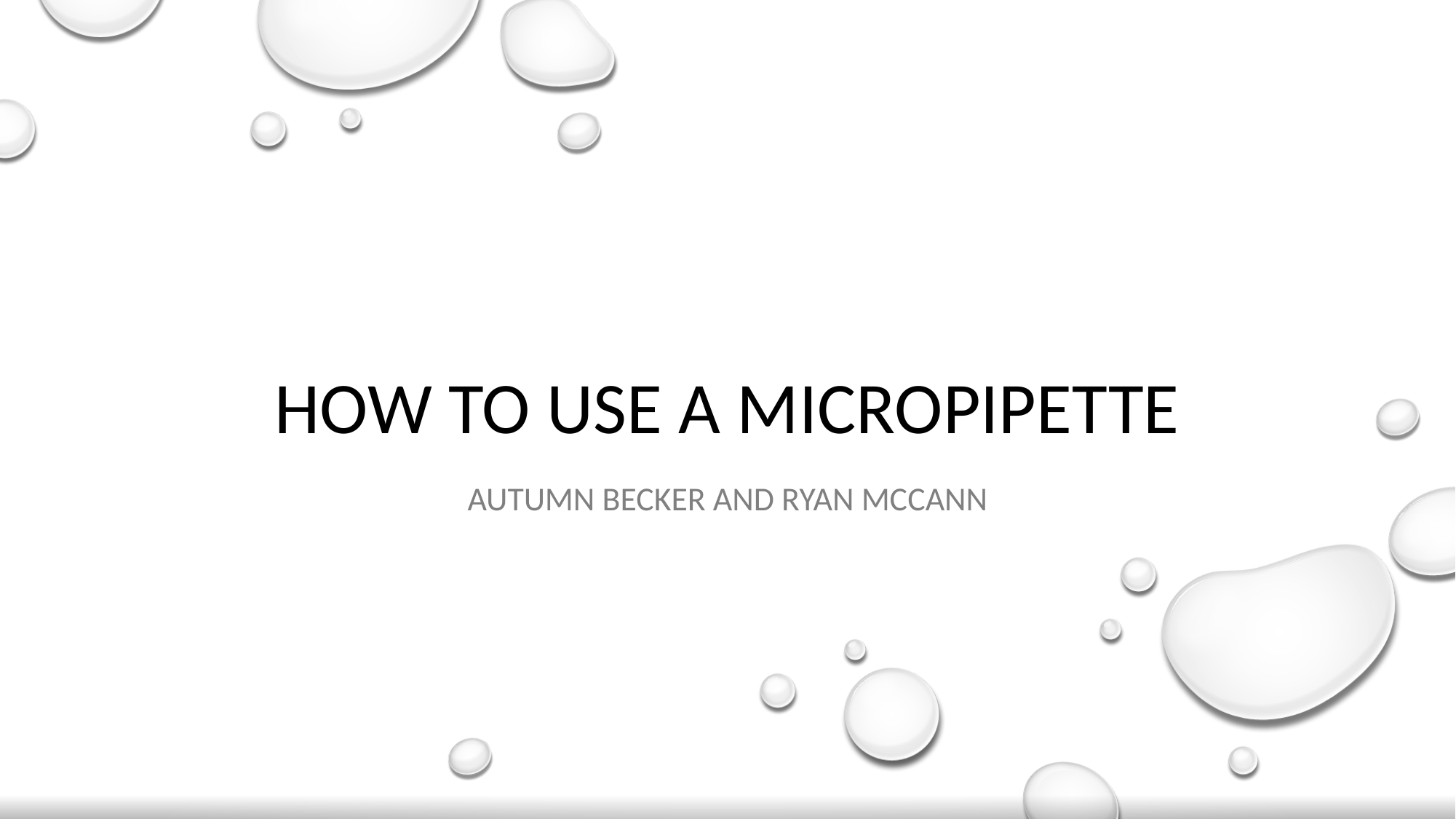

# How to use a micropipette
Autumn Becker and Ryan mccann